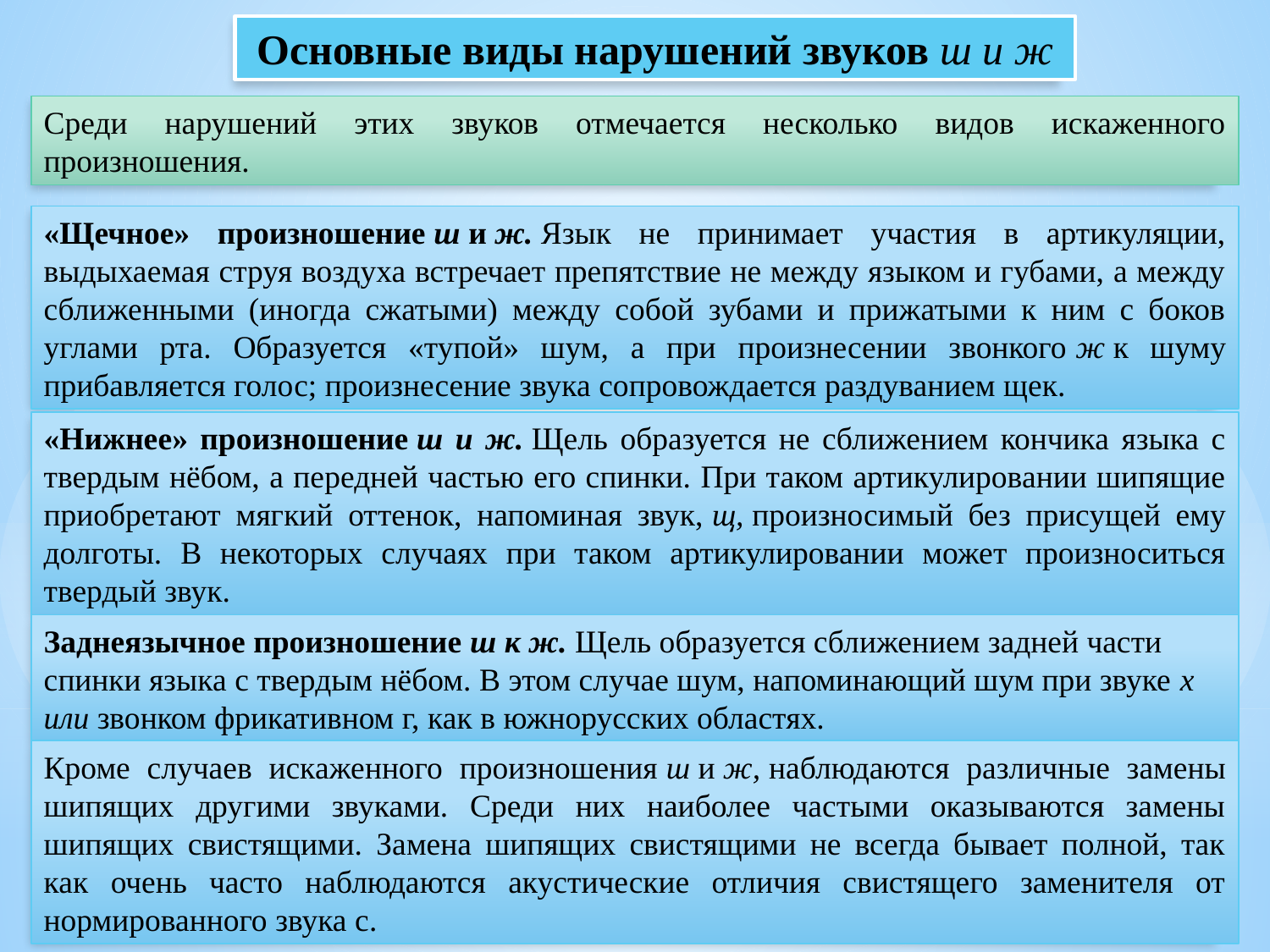

Основные виды нарушений звуков ш и ж
Среди нарушений этих звуков отмечается несколько видов искаженного произношения.
«Щечное» произношение ш и ж. Язык не принимает участия в артикуляции, выдыхаемая струя воздуха встречает препятствие не между языком и губами, а между сближенными (иногда сжатыми) между собой зубами и прижатыми к ним с боков углами рта. Образуется «тупой» шум, а при произнесении звонкого ж к шуму прибавляется голос; произнесение звука сопровождается раздуванием щек.
«Нижнее» произношение ш и ж. Щель образуется не сближением кончика языка с твердым нёбом, а передней частью его спинки. При таком артикулировании шипящие приобретают мягкий оттенок, напоминая звук, щ, произносимый без присущей ему долготы. В некоторых случаях при таком артикулировании может произноситься твердый звук.
Заднеязычное произношение ш к ж. Щель образуется сближением задней части спинки языка с твердым нёбом. В этом случае шум, напоминающий шум при звуке х или звонком фрикативном г, как в южнорусских областях.
Кроме случаев искаженного произношения ш и ж, наблюдаются различные замены шипящих другими звуками. Среди них наиболее частыми оказываются замены шипящих свистящими. Замена шипящих свистящими не всегда бывает полной, так как очень часто наблюдаются акустические отличия свистящего заменителя от нормированного звука с.